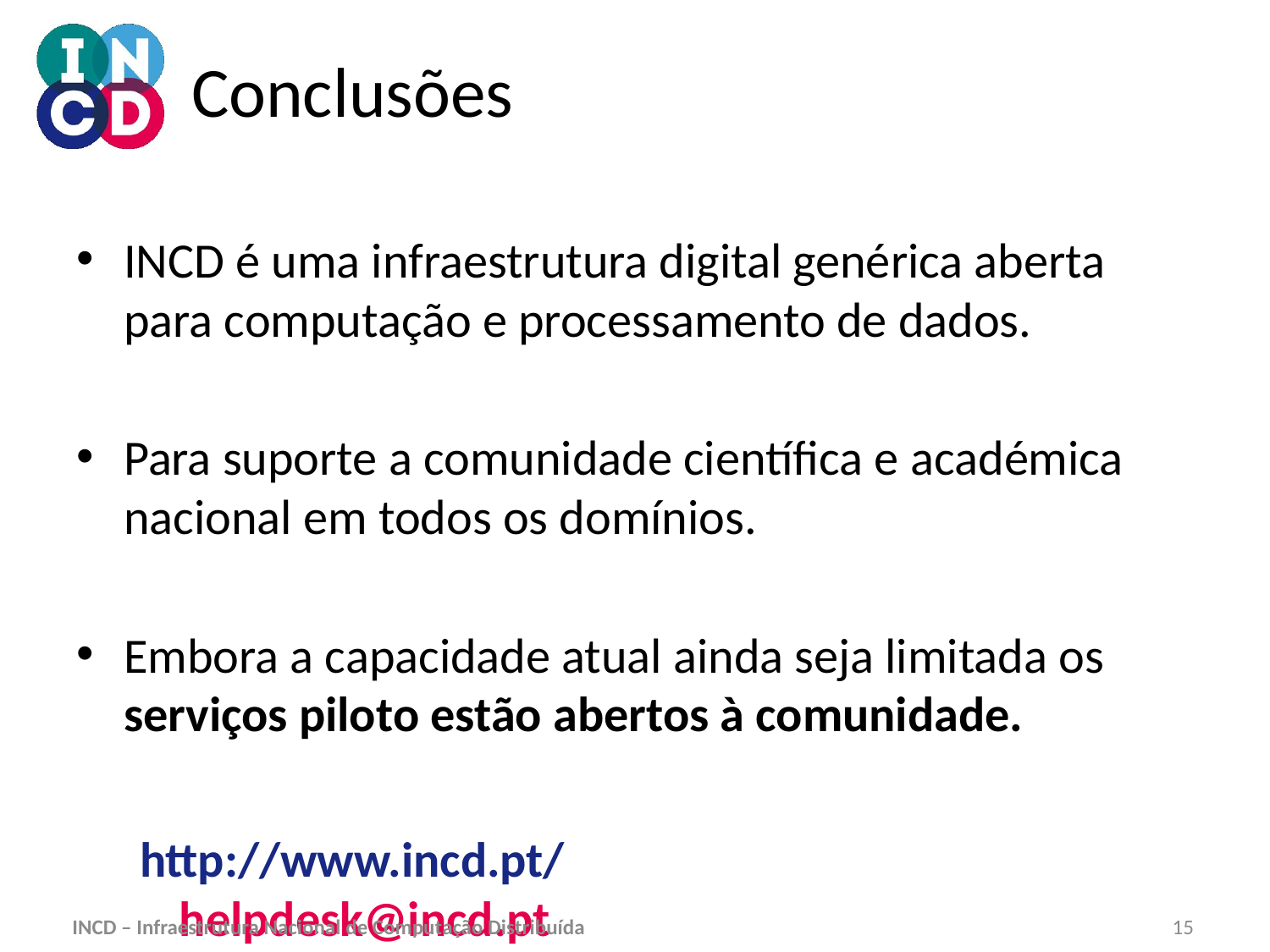

# Conclusões
INCD é uma infraestrutura digital genérica aberta para computação e processamento de dados.

Para suporte a comunidade científica e académica nacional em todos os domínios.

Embora a capacidade atual ainda seja limitada os serviços piloto estão abertos à comunidade.

http://www.incd.pt/		helpdesk@incd.pt

15
INCD – Infraestrutura Nacional de Computação Distribuída